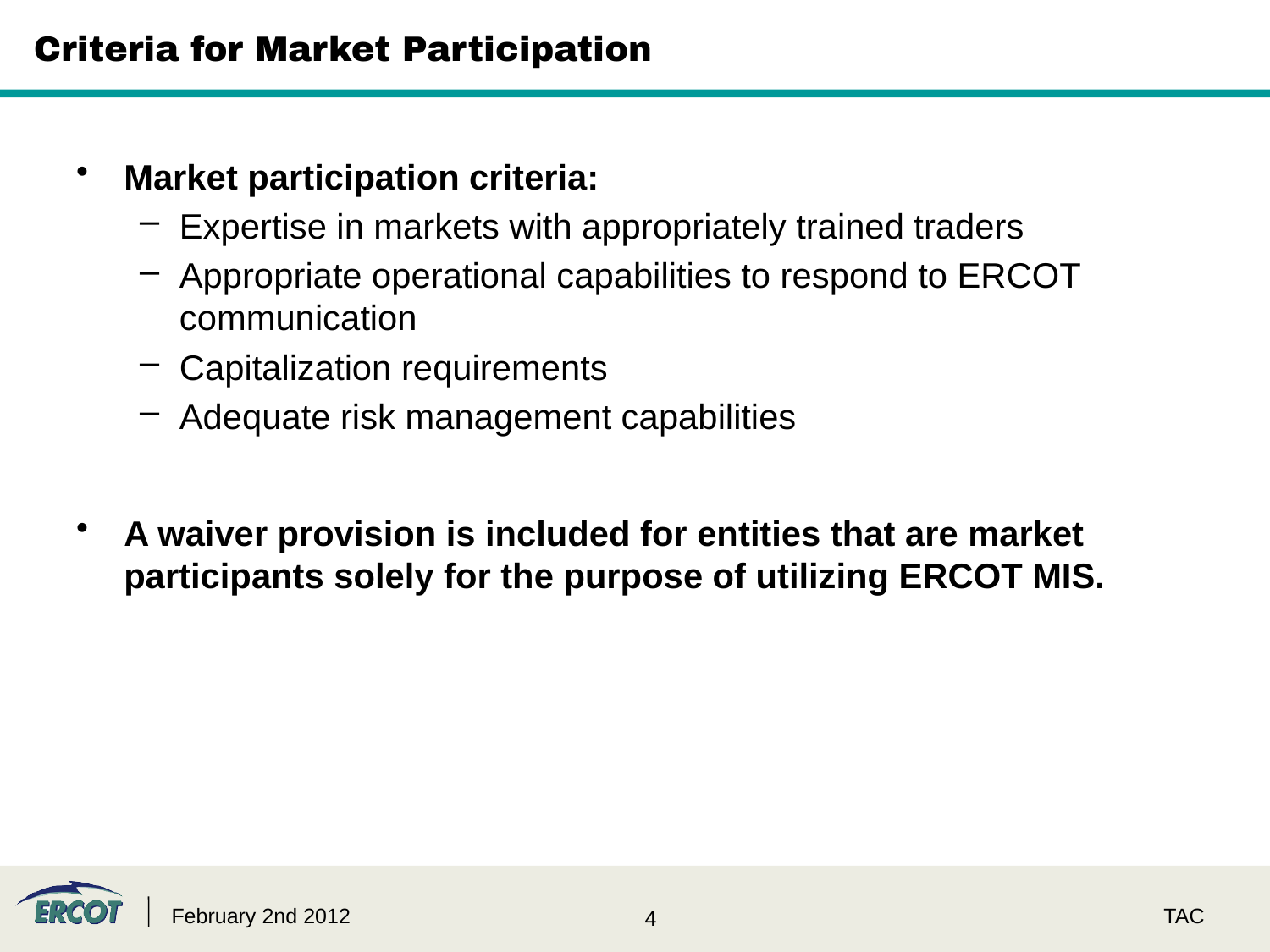

# Criteria for Market Participation
Market participation criteria:
Expertise in markets with appropriately trained traders
Appropriate operational capabilities to respond to ERCOT communication
Capitalization requirements
Adequate risk management capabilities

A waiver provision is included for entities that are market participants solely for the purpose of utilizing ERCOT MIS.

February 2nd 2012
TAC